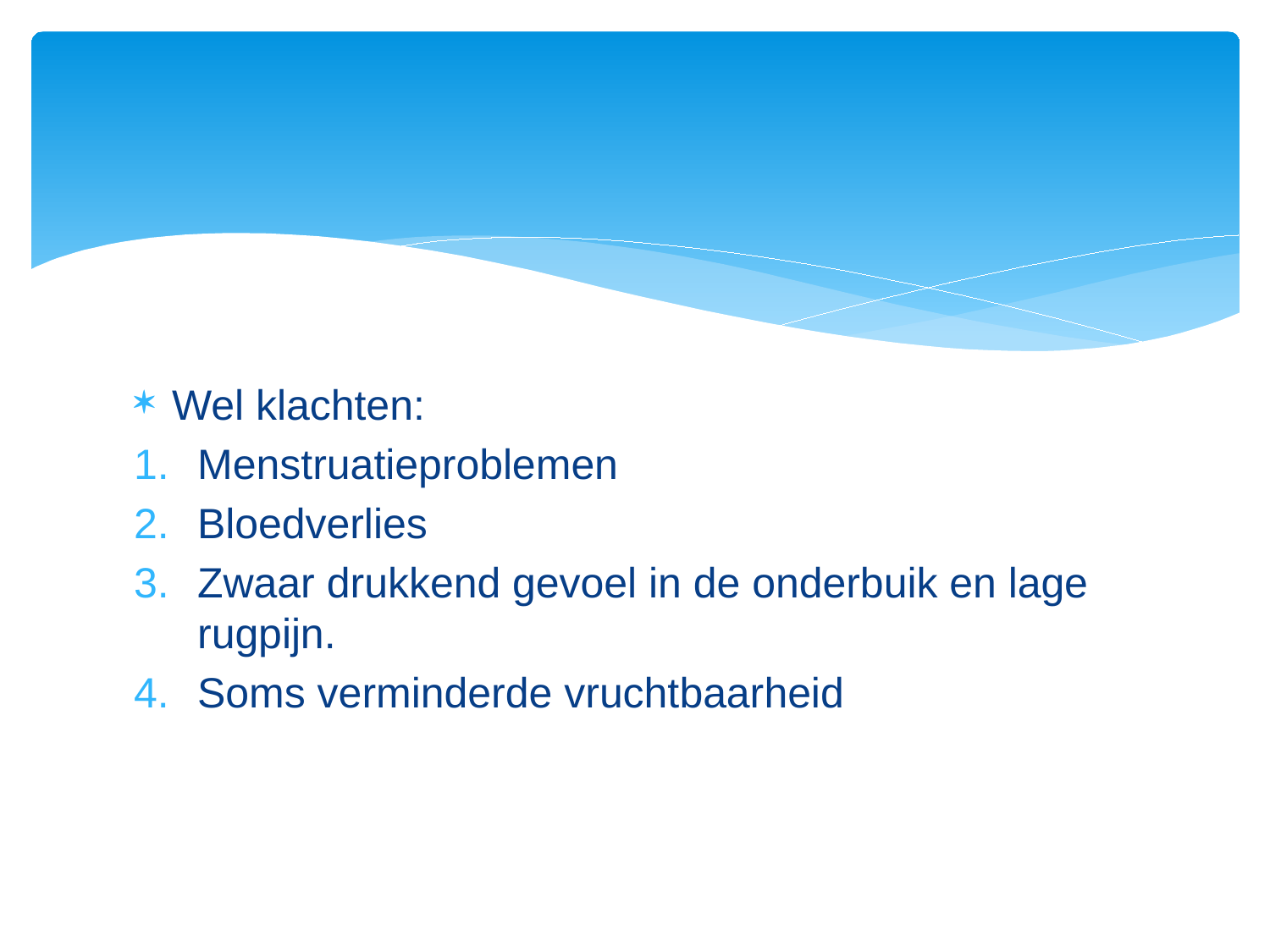

#
Wel klachten:
Menstruatieproblemen
Bloedverlies
Zwaar drukkend gevoel in de onderbuik en lage rugpijn.
Soms verminderde vruchtbaarheid